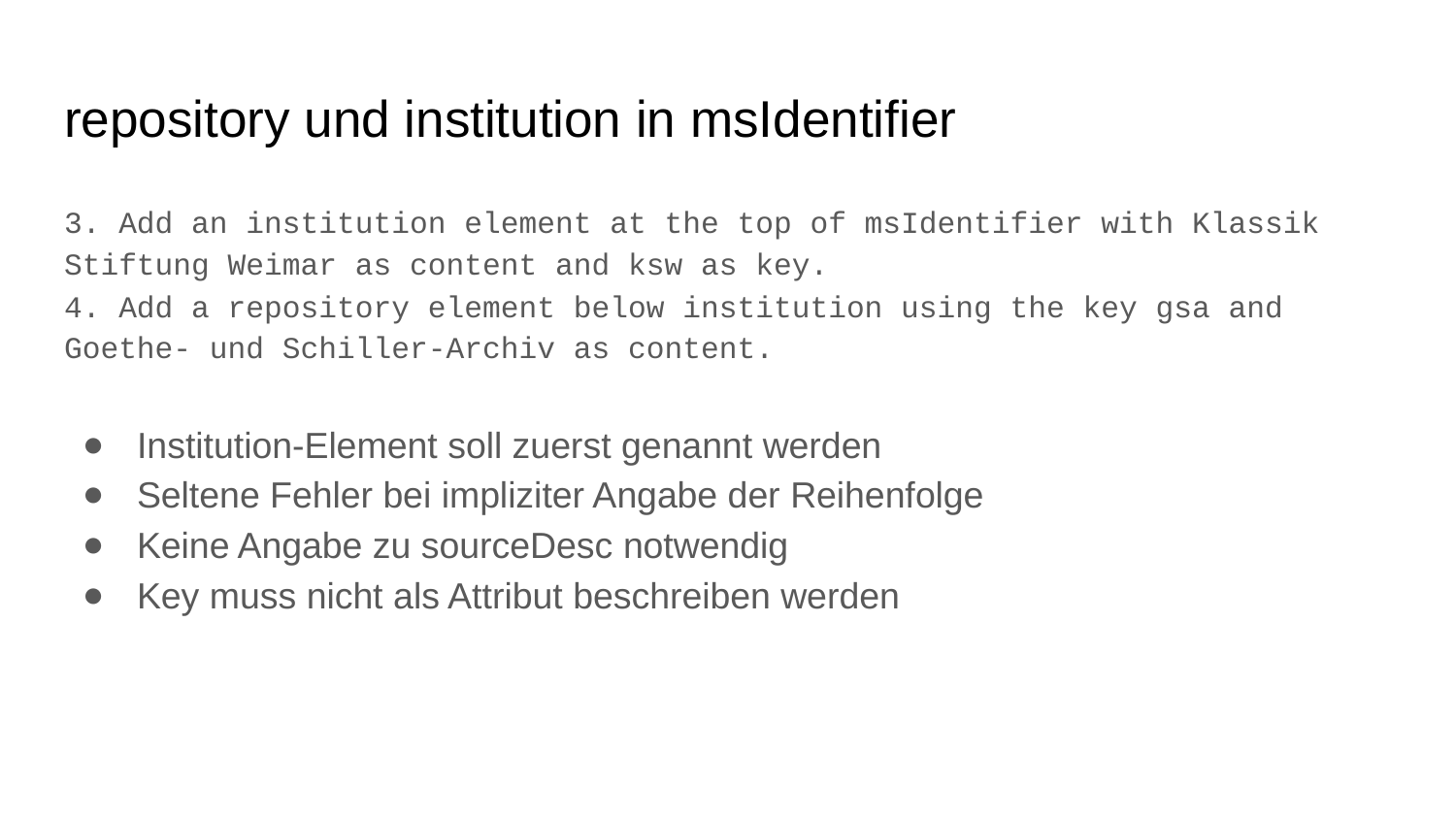

# repository und institution in msIdentifier
3. Add an institution element at the top of msIdentifier with Klassik Stiftung Weimar as content and ksw as key.
4. Add a repository element below institution using the key gsa and Goethe- und Schiller-Archiv as content.

Institution-Element soll zuerst genannt werden
Seltene Fehler bei impliziter Angabe der Reihenfolge
Keine Angabe zu sourceDesc notwendig
Key muss nicht als Attribut beschreiben werden